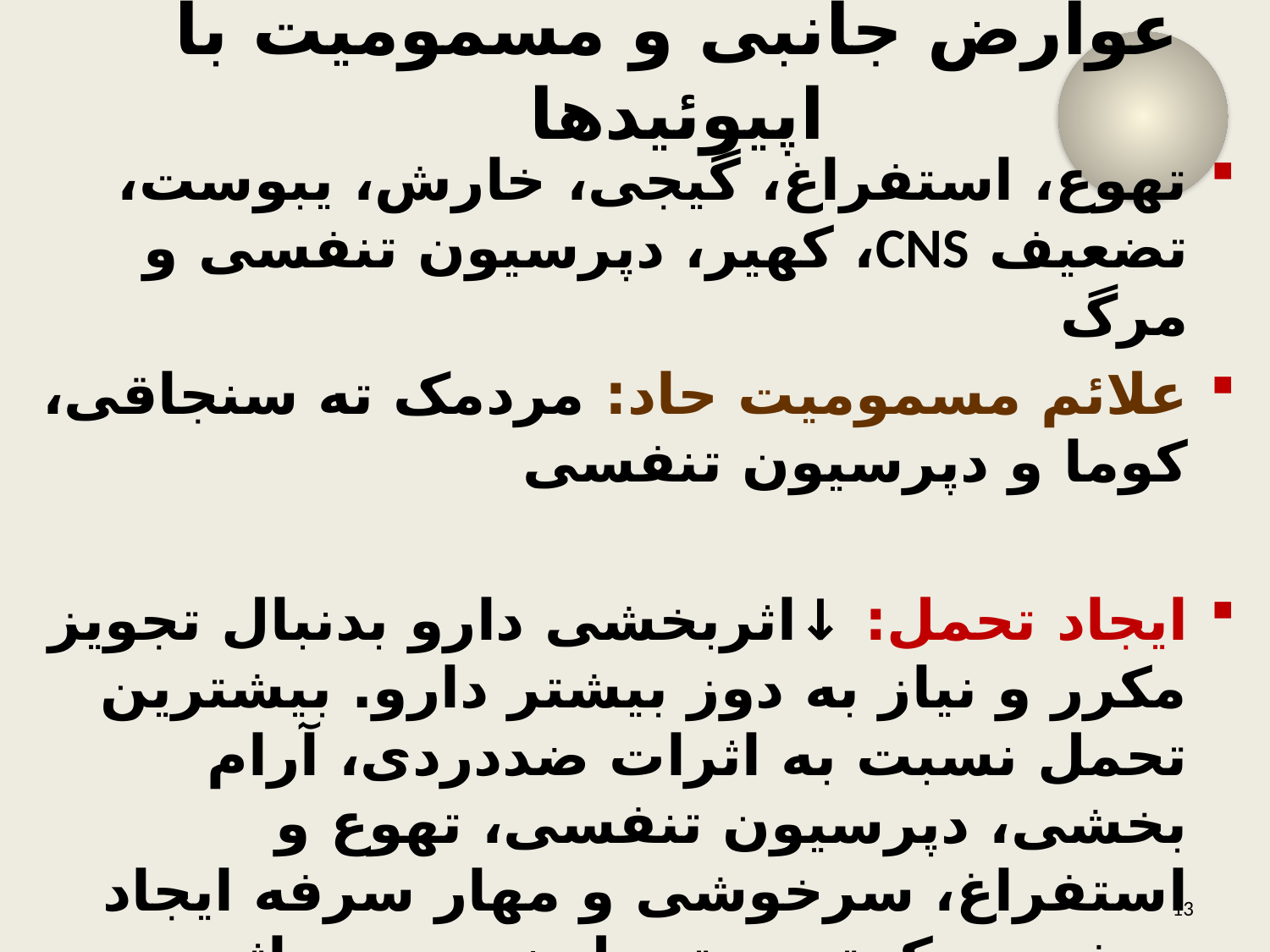

# عوارض جانبی و مسمومیت با اپیوئیدها
تهوع، استفراغ، گیجی، خارش، یبوست، تضعیف CNS، کهیر، دپرسیون تنفسی و مرگ
علائم مسمومیت حاد: مردمک ته سنجاقی، کوما و دپرسیون تنفسی

ایجاد تحمل: ↓اثربخشی دارو بدنبال تجویز مکرر و نیاز به دوز بیشتر دارو. بیشترین تحمل نسبت به اثرات ضددردی، آرام بخشی، دپرسیون تنفسی، تهوع و استفراغ، سرخوشی و مهار سرفه ایجاد میشود و کمترین تحمل نسبت به اثر یبوست آور و میوز بروز میکند.

13